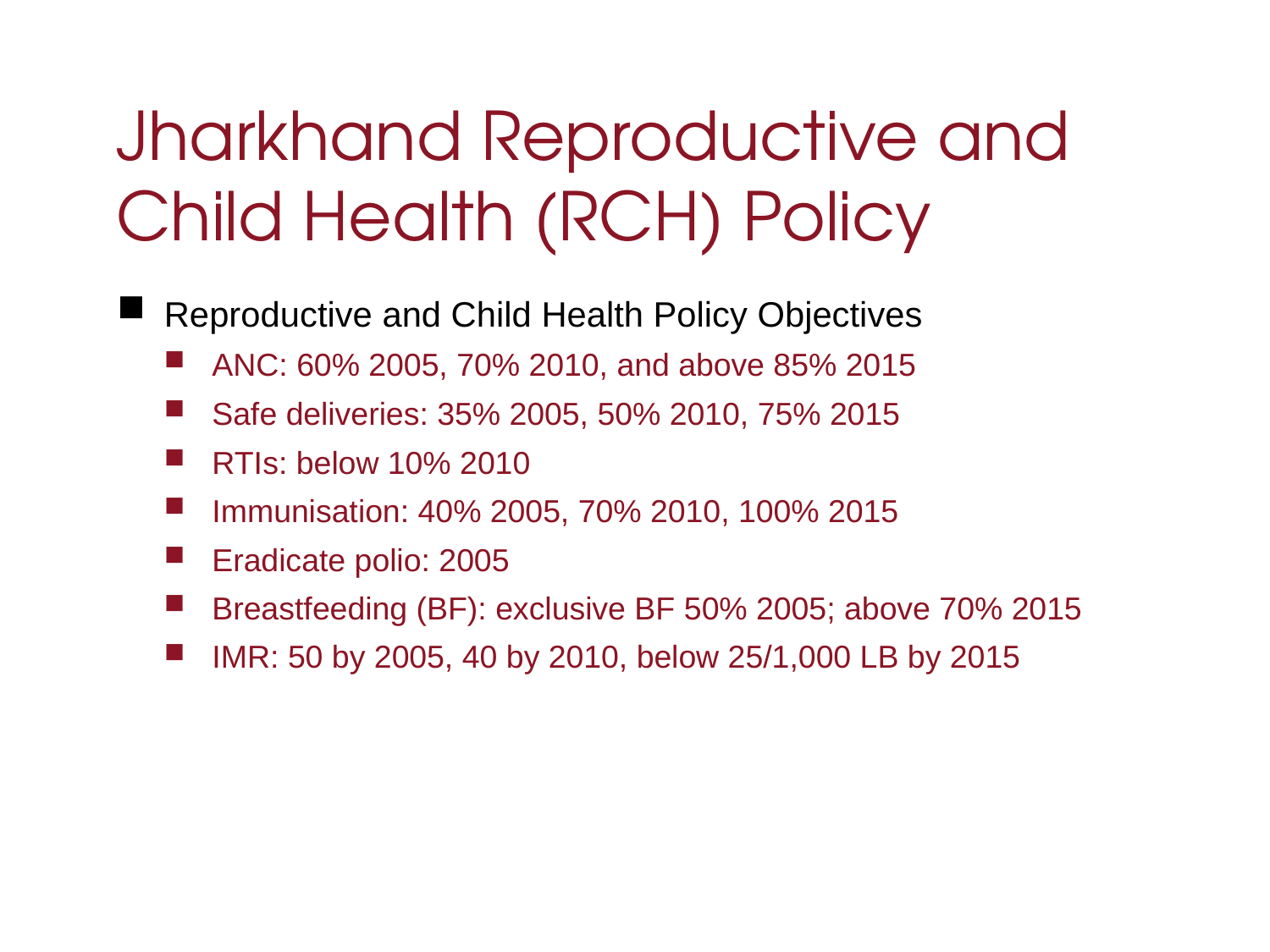

# Jharkhand Reproductive and Child Health (RCH) Policy
Reproductive and Child Health Policy Objectives
ANC: 60% 2005, 70% 2010, and above 85% 2015
Safe deliveries: 35% 2005, 50% 2010, 75% 2015
RTIs: below 10% 2010
Immunisation: 40% 2005, 70% 2010, 100% 2015
Eradicate polio: 2005
Breastfeeding (BF): exclusive BF 50% 2005; above 70% 2015
IMR: 50 by 2005, 40 by 2010, below 25/1,000 LB by 2015